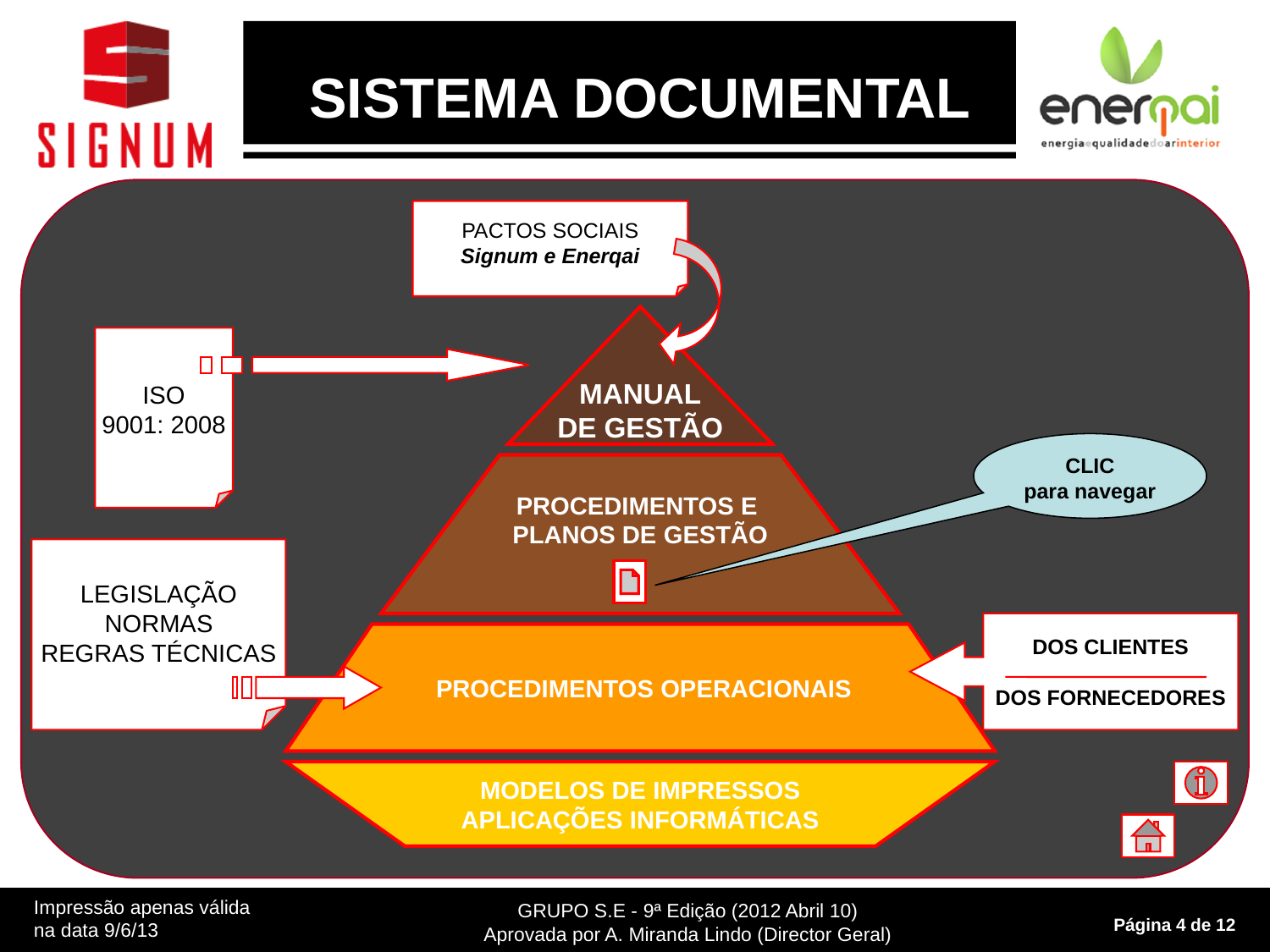

SISTEMA DOCUMENTAL
PACTOS SOCIAIS
Signum e Enerqai

MANUAL
DE GESTÃO
ISO
9001: 2008

CLIC
para navegar
PROCEDIMENTOS E
PLANOS DE GESTÃO

LEGISLAÇÃO
NORMAS
REGRAS TÉCNICAS

DOS CLIENTES

DOS FORNECEDORES

 PROCEDIMENTOS OPERACIONAIS

MODELOS DE IMPRESSOS
APLICAÇÕES INFORMÁTICAS

Impressão apenas válida na data 9/6/13
GRUPO S.E - 9ª Edição (2012 Abril 10)
Aprovada por A. Miranda Lindo (Director Geral)